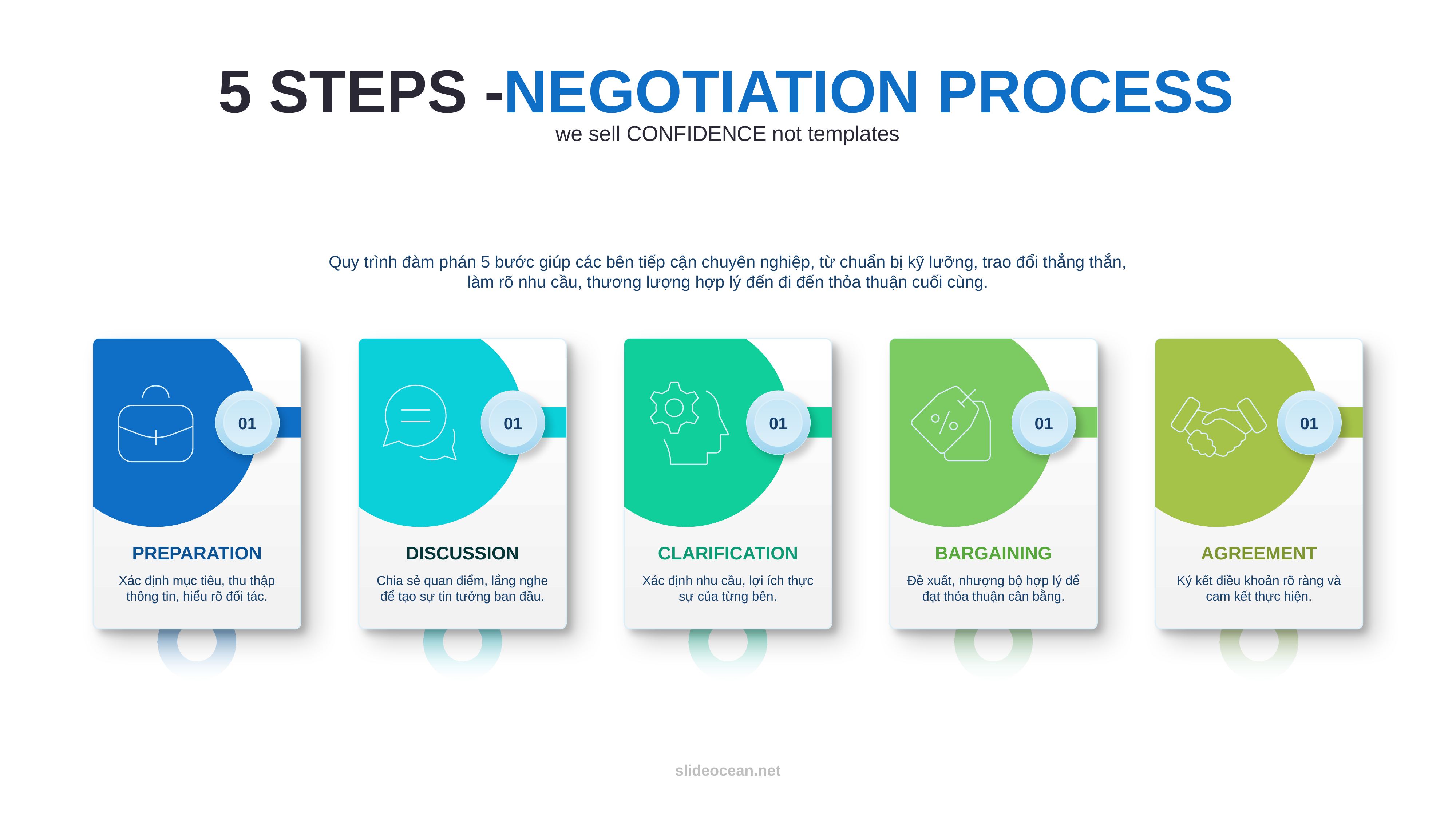

5 STEPS -
NEGOTIATION PROCESS
we sell CONFIDENCE not templates
Quy trình đàm phán 5 bước giúp các bên tiếp cận chuyên nghiệp, từ chuẩn bị kỹ lưỡng, trao đổi thẳng thắn, làm rõ nhu cầu, thương lượng hợp lý đến đi đến thỏa thuận cuối cùng.

01

01

01

01

01

PREPARATION
DISCUSSION
CLARIFICATION
BARGAINING
AGREEMENT
Xác định mục tiêu, thu thập thông tin, hiểu rõ đối tác.
Chia sẻ quan điểm, lắng nghe để tạo sự tin tưởng ban đầu.
Xác định nhu cầu, lợi ích thực sự của từng bên.
Đề xuất, nhượng bộ hợp lý để đạt thỏa thuận cân bằng.
Ký kết điều khoản rõ ràng và cam kết thực hiện.

slideocean.net